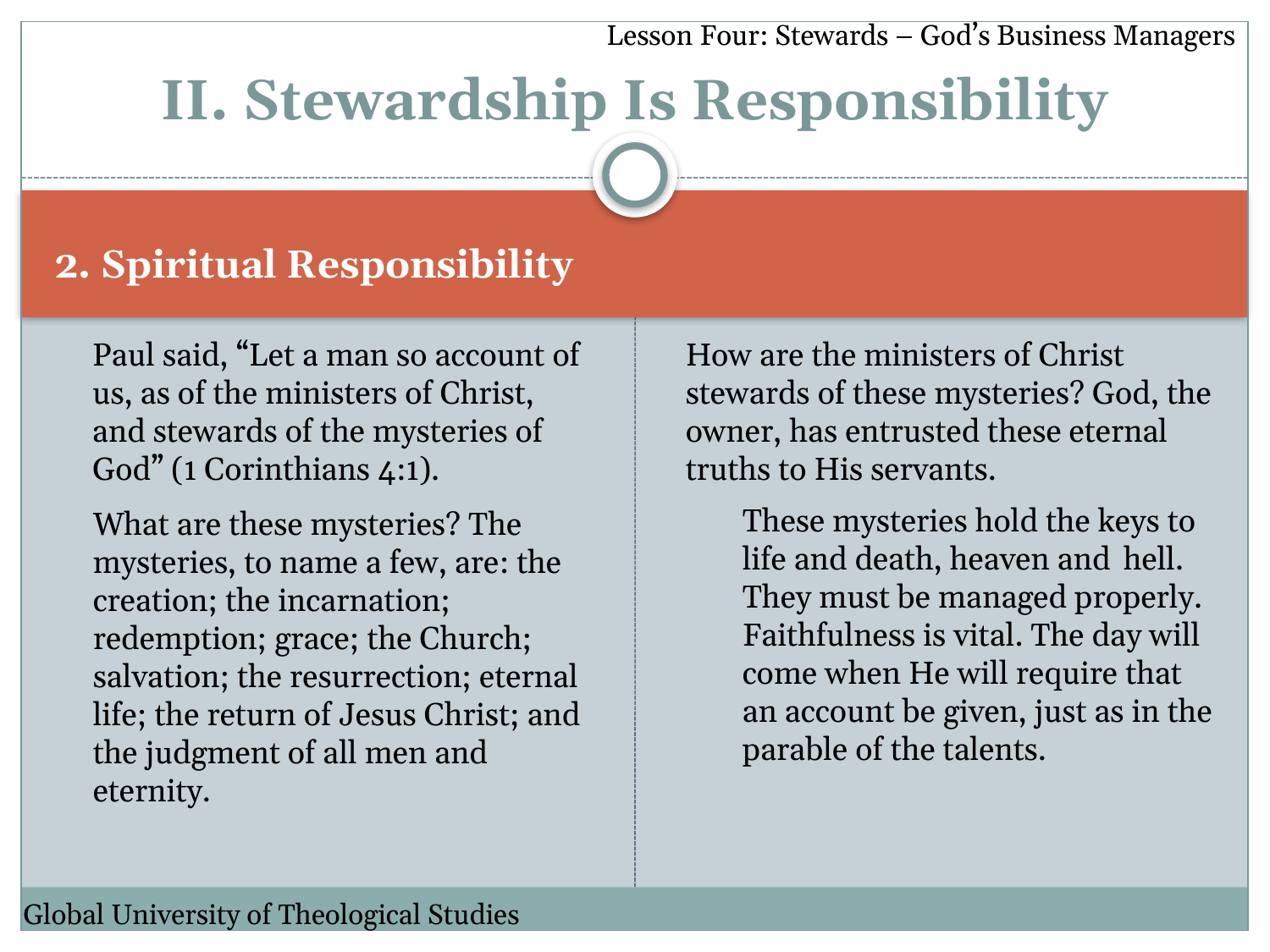

Lesson Four: Stewards – God’s Business Managers
# II. Stewardship Is Responsibility
2. Spiritual Responsibility
	Paul said, “Let a man so account of us, as of the ministers of Christ, and stewards of the mysteries of God” (1 Corinthians 4:1).
	How are the ministers of Christ stewards of these mysteries? God, the owner, has entrusted these eternal truths to His servants.
	These mysteries hold the keys to 	life and death, heaven and 	hell. 	They must be managed properly. 	Faithfulness is vital. The day will 	come when He will require that 	an account be given, just as in the 	parable of the talents.
	What are these mysteries? The mysteries, to name a few, are: the creation; the incarnation; redemption; grace; the Church; salvation; the resurrection; eternal life; the return of Jesus Christ; and the judgment of all men and eternity.
Global University of Theological Studies